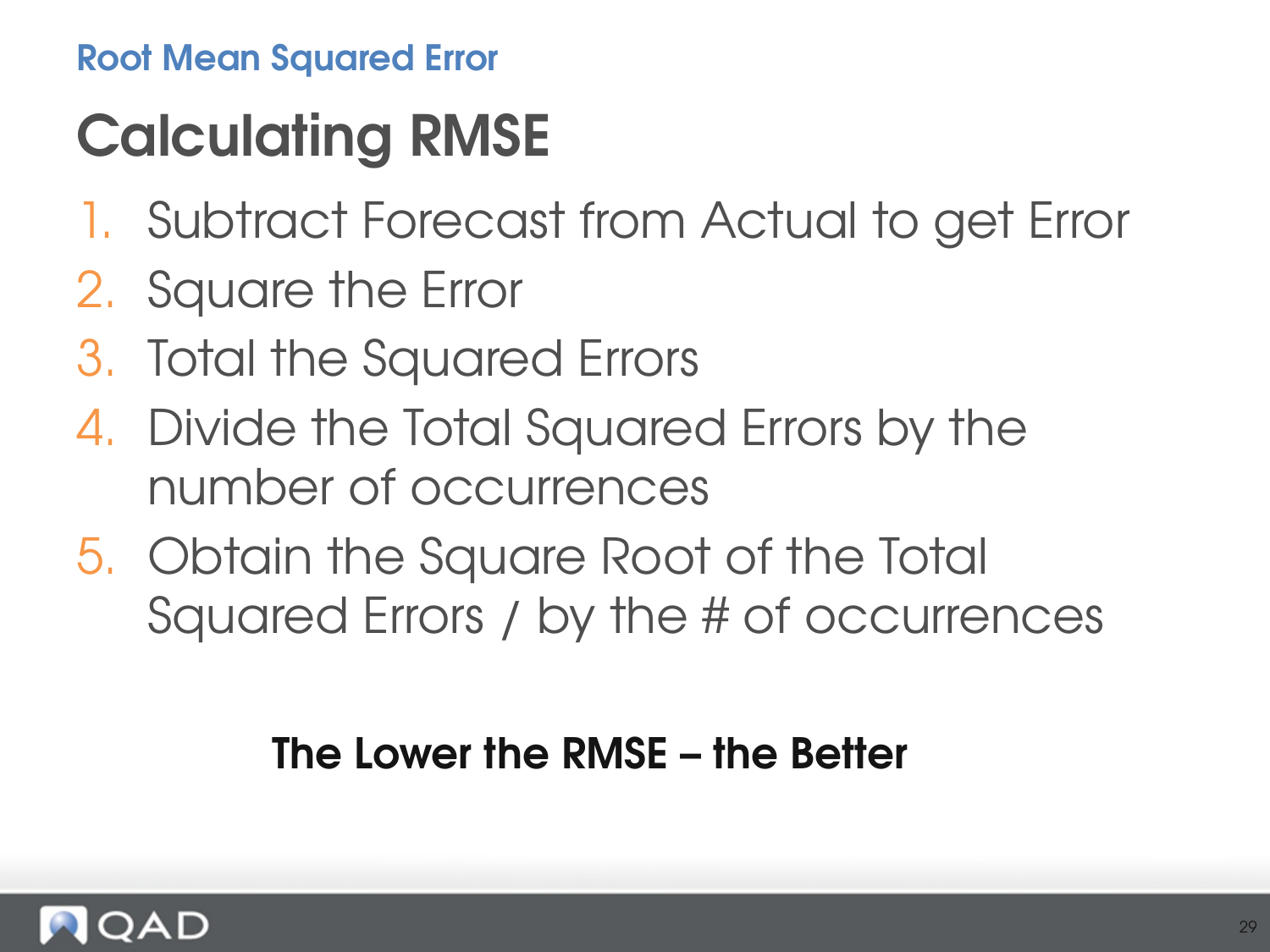

Root Mean Squared Error
# Calculating RMSE
Subtract Forecast from Actual to get Error
Square the Error
Total the Squared Errors
Divide the Total Squared Errors by the number of occurrences
Obtain the Square Root of the Total Squared Errors / by the # of occurrences
The Lower the RMSE – the Better
29